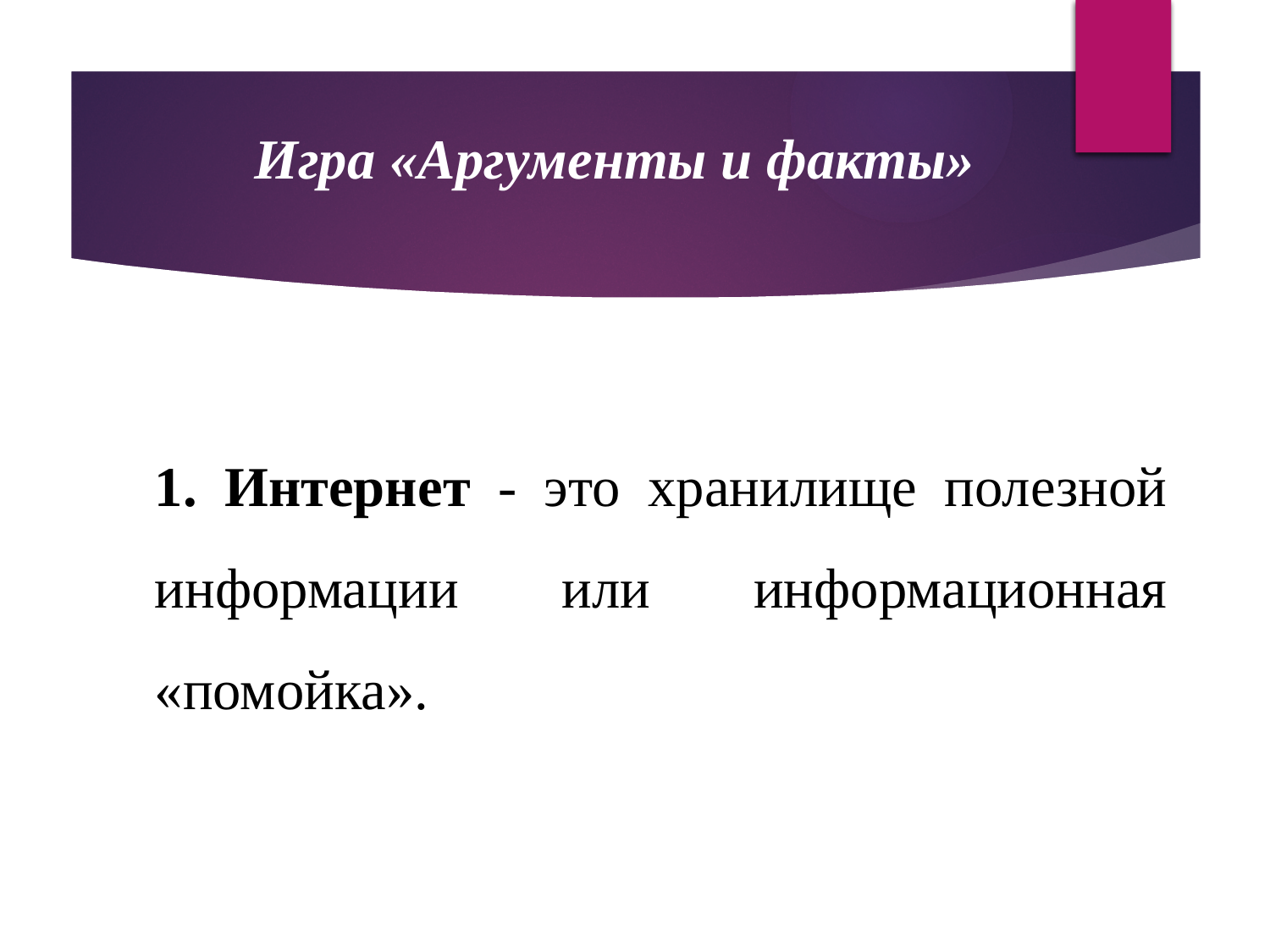

Игра «Аргументы и факты»

1. Интернет - это хранилище полезной информации или информационная «помойка».